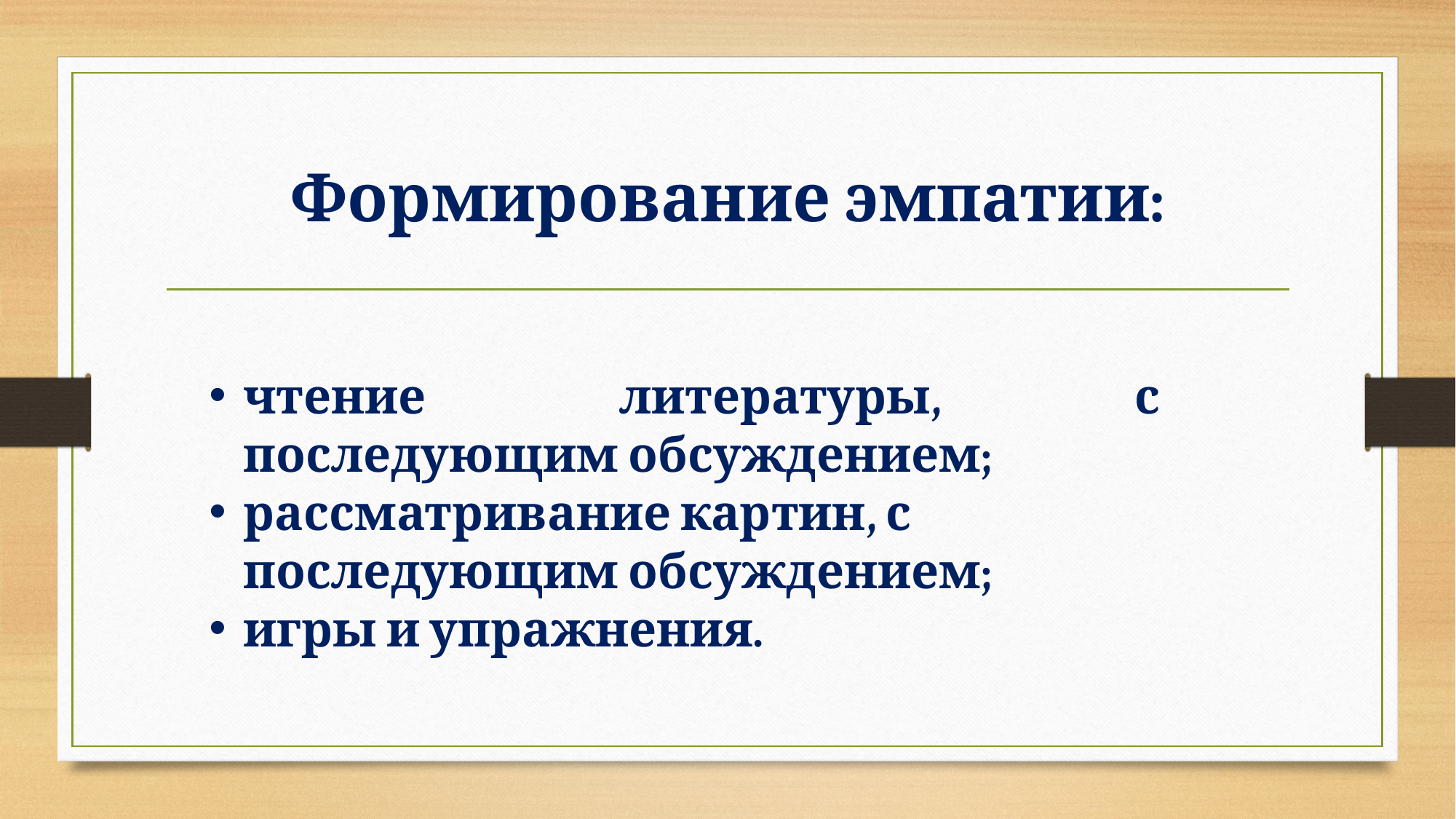

# Формирование эмпатии:
чтение литературы, с последующим обсуждением;
рассматривание картин, с последующим обсуждением;
игры и упражнения.